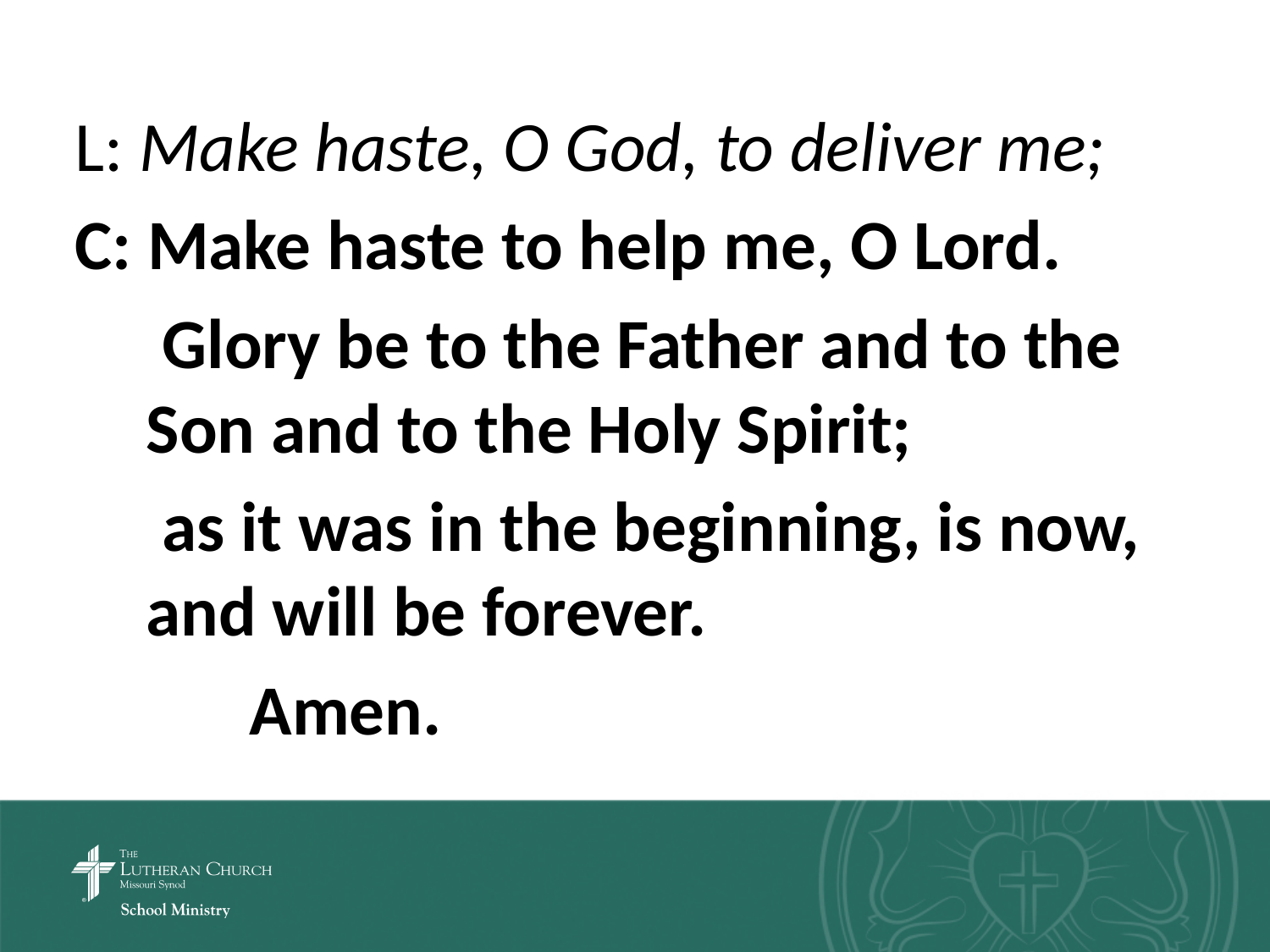

L: Make haste, O God, to deliver me;
C: Make haste to help me, O Lord.
 Glory be to the Father and to the Son and to the Holy Spirit;
 as it was in the beginning, is now, and will be forever.
		Amen.